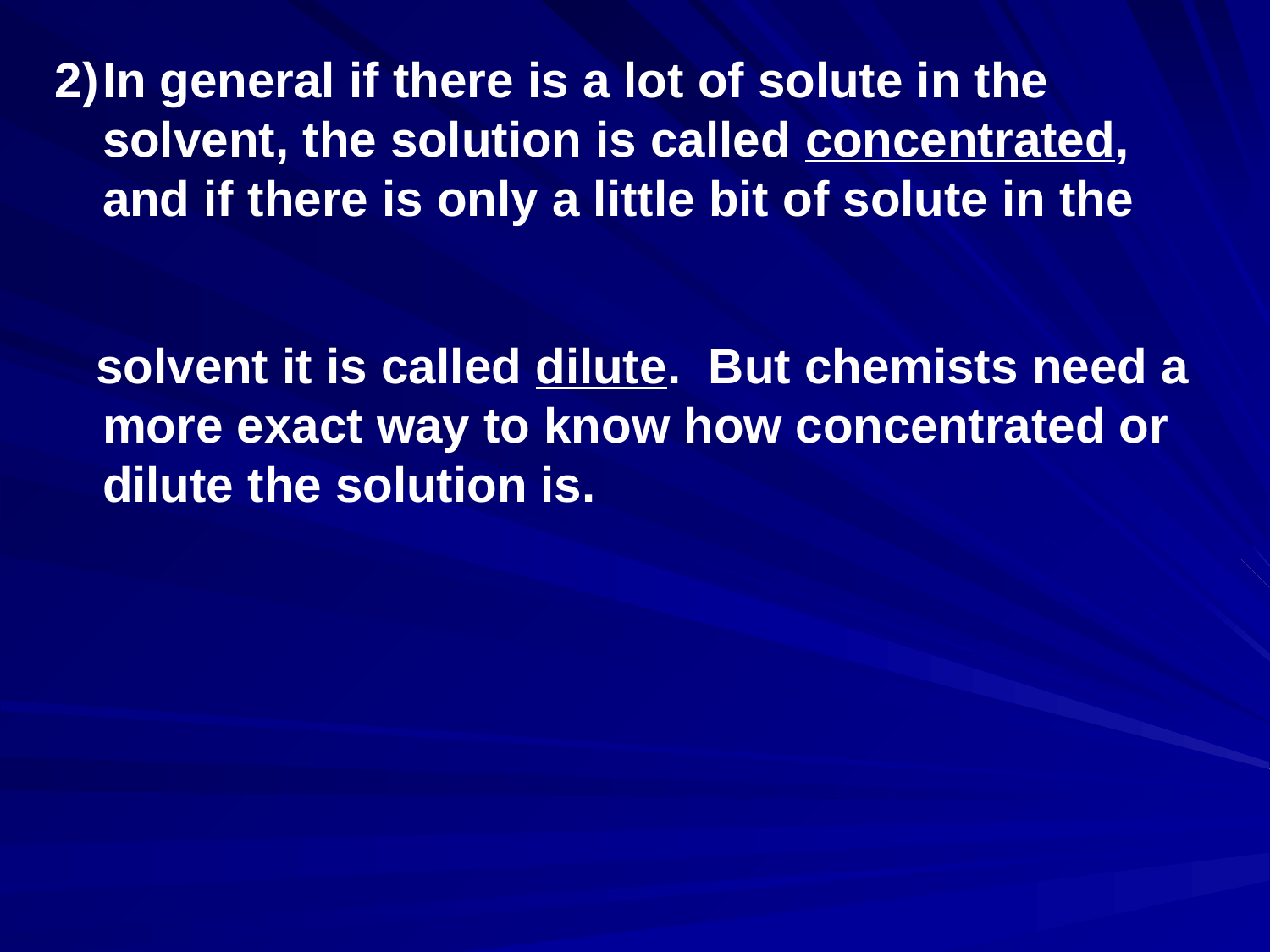

In general if there is a lot of solute in the solvent, the solution is called concentrated, and if there is only a little bit of solute in the

   solvent it is called dilute.  But chemists need a more exact way to know how concentrated or dilute the solution is.